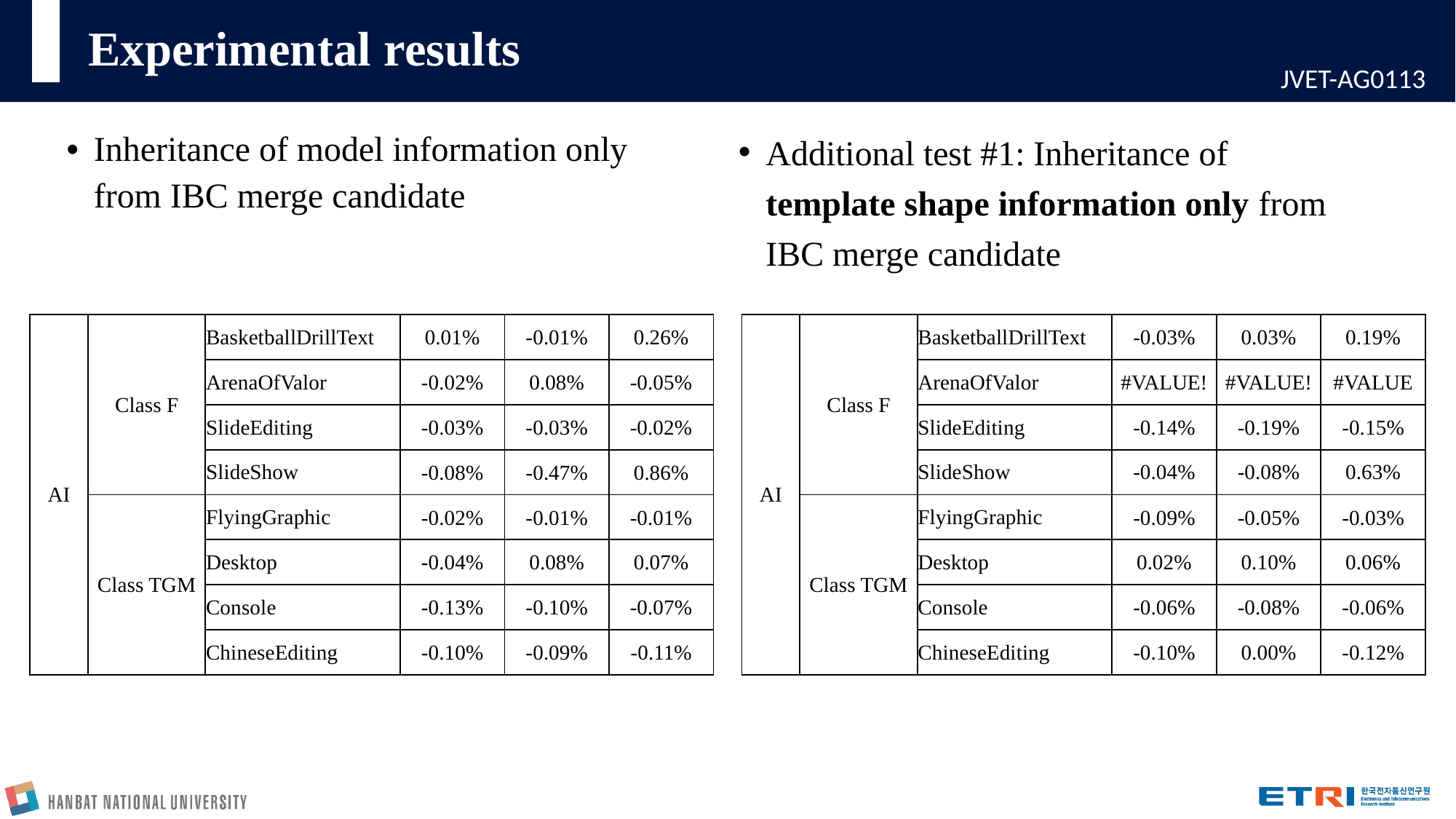

# Experimental results
Inheritance of model information only from IBC merge candidate
Additional test #1: Inheritance of template shape information only from IBC merge candidate
| AI | Class F | BasketballDrillText | 0.01% | -0.01% | 0.26% |
| --- | --- | --- | --- | --- | --- |
|  |  | ArenaOfValor | -0.02% | 0.08% | -0.05% |
|  |  | SlideEditing | -0.03% | -0.03% | -0.02% |
|  |  | SlideShow | -0.08% | -0.47% | 0.86% |
|  | Class TGM | FlyingGraphic | -0.02% | -0.01% | -0.01% |
|  |  | Desktop | -0.04% | 0.08% | 0.07% |
|  |  | Console | -0.13% | -0.10% | -0.07% |
|  |  | ChineseEditing | -0.10% | -0.09% | -0.11% |
| AI | Class F | BasketballDrillText | -0.03% | 0.03% | 0.19% |
| --- | --- | --- | --- | --- | --- |
|  |  | ArenaOfValor | #VALUE! | #VALUE! | #VALUE |
|  |  | SlideEditing | -0.14% | -0.19% | -0.15% |
|  |  | SlideShow | -0.04% | -0.08% | 0.63% |
|  | Class TGM | FlyingGraphic | -0.09% | -0.05% | -0.03% |
|  |  | Desktop | 0.02% | 0.10% | 0.06% |
|  |  | Console | -0.06% | -0.08% | -0.06% |
|  |  | ChineseEditing | -0.10% | 0.00% | -0.12% |